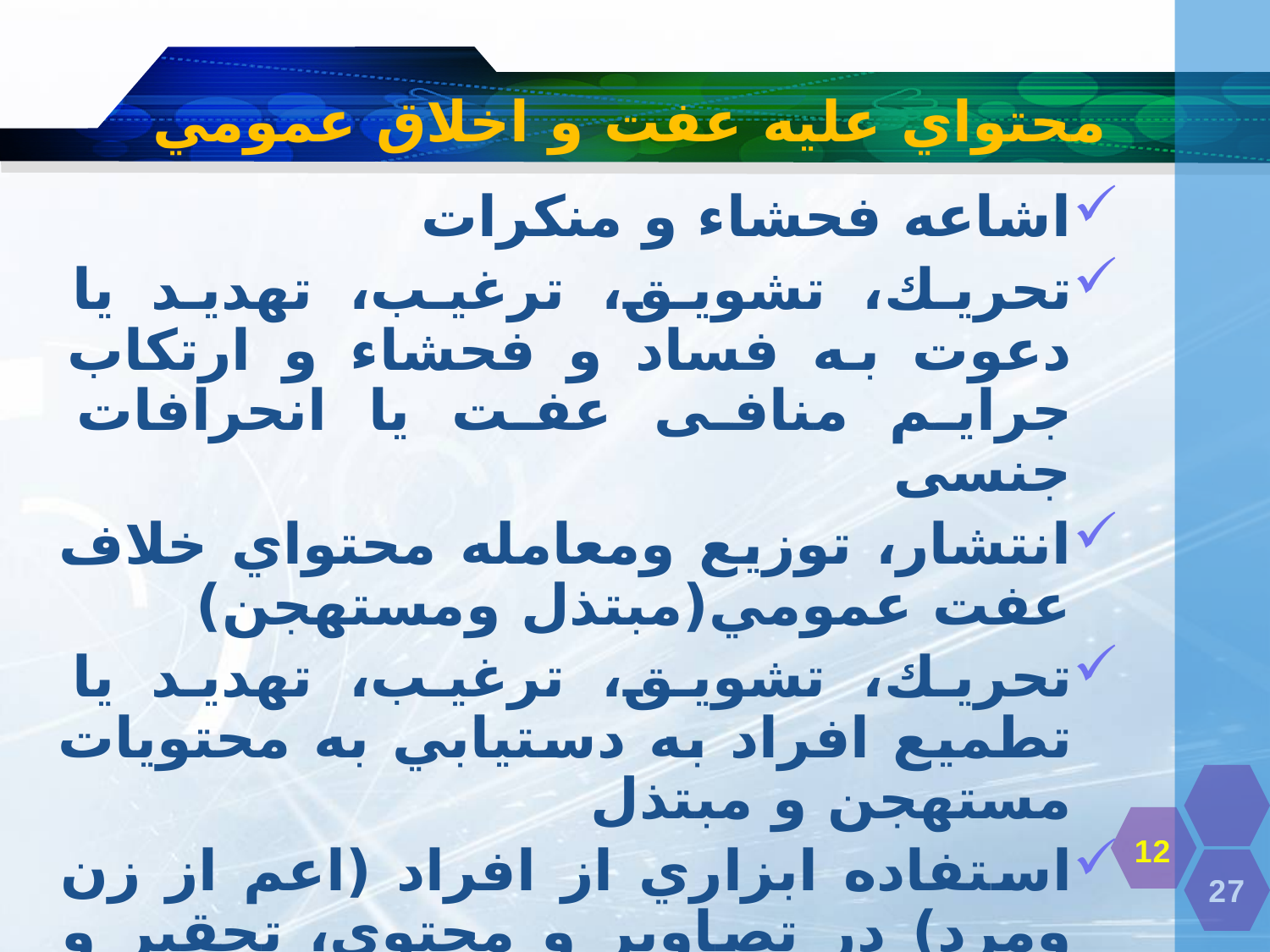

# محتواي عليه عفت و اخلاق عمومي
اشاعه فحشاء و منكرات
تحريك، تشويق، ترغيب، تهديد يا دعوت به فساد و فحشاء و ارتکاب جرایم منافی عفت یا انحرافات جنسی
انتشار، توزيع ومعامله محتواي خلاف عفت عمومي(مبتذل ومستهجن)
تحريك، تشويق، ترغيب، تهديد يا تطميع افراد به دستيابي به محتويات مستهجن و مبتذل
استفاده ابزاري از افراد (اعم از زن ومرد) در تصاوير و محتوي، تحقير و توهين به جنس زن، تبليغ تشريفات و تجملات نامشروع و غيرقانوني.
12
27